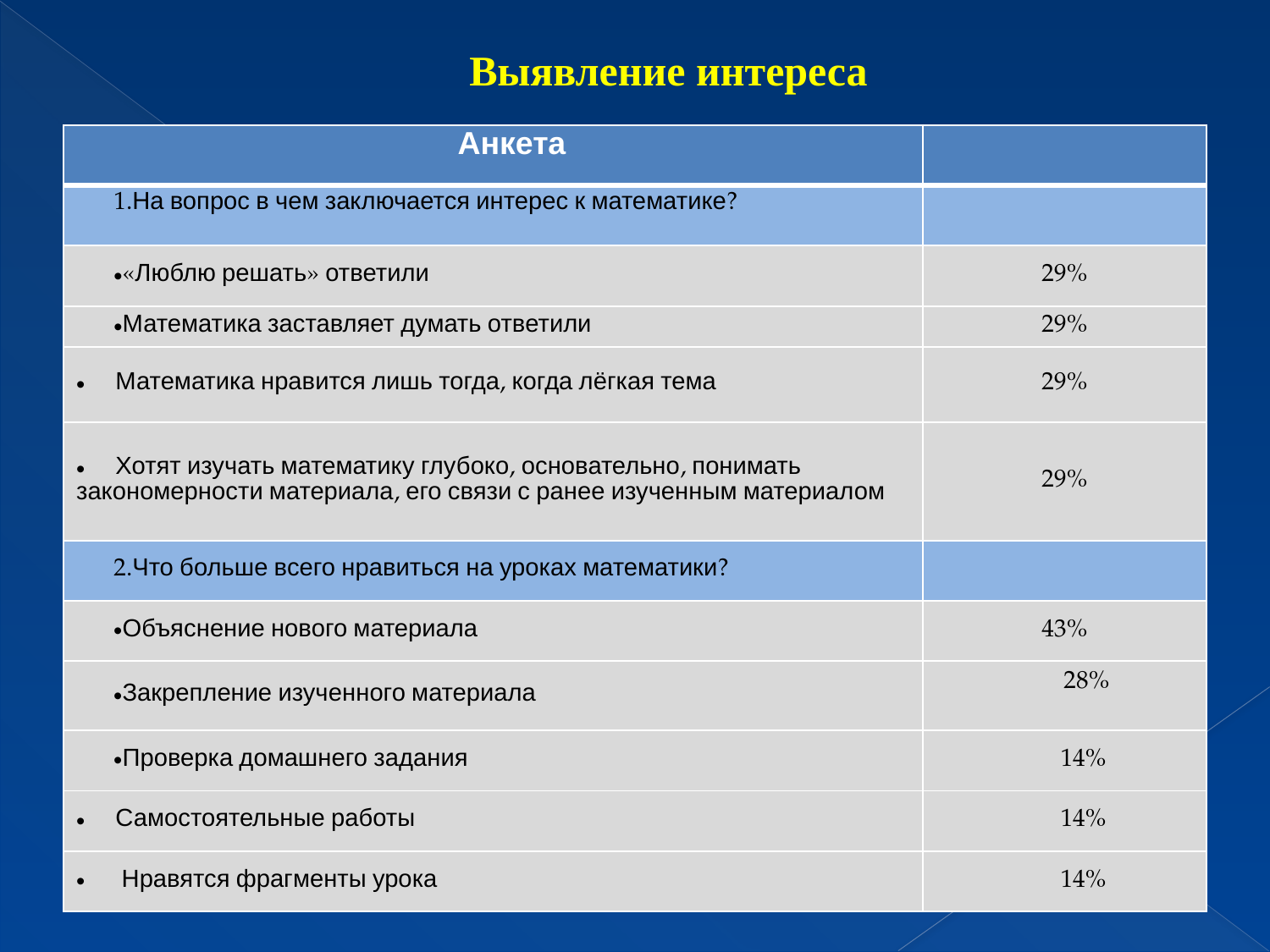

# Выявление интереса
| Анкета |  |
| --- | --- |
| 1.На вопрос в чем заключается интерес к математике? |  |
| «Люблю решать» ответили | 29% |
| Математика заставляет думать ответили | 29% |
| Математика нравится лишь тогда, когда лёгкая тема | 29% |
| Хотят изучать математику глубоко, основательно, понимать закономерности материала, его связи с ранее изученным материалом | 29% |
| 2.Что больше всего нравиться на уроках математики? |  |
| Объяснение нового материала | 43% |
| Закрепление изученного материала | 28% |
| Проверка домашнего задания | 14% |
| Самостоятельные работы | 14% |
| Нравятся фрагменты урока | 14% |